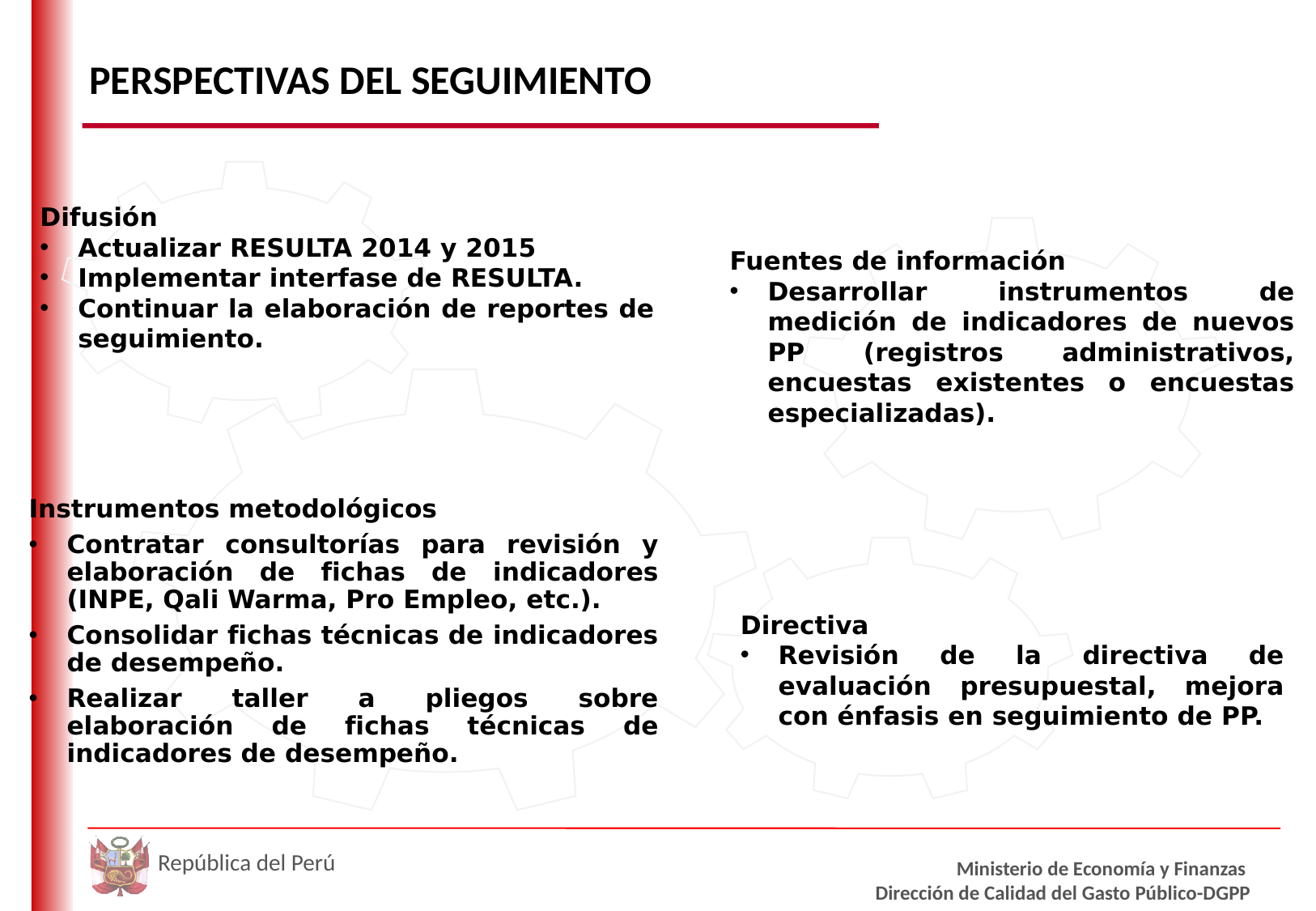

PERSPECTIVAS DEL SEGUIMIENTO
Difusión
Actualizar RESULTA 2014 y 2015
Implementar interfase de RESULTA.
Continuar la elaboración de reportes de seguimiento.

Fuentes de información
Desarrollar instrumentos de medición de indicadores de nuevos PP (registros administrativos, encuestas existentes o encuestas especializadas).

Instrumentos metodológicos
Contratar consultorías para revisión y elaboración de fichas de indicadores (INPE, Qali Warma, Pro Empleo, etc.).
Consolidar fichas técnicas de indicadores de desempeño.
Realizar taller a pliegos sobre elaboración de fichas técnicas de indicadores de desempeño.

Directiva
Revisión de la directiva de evaluación presupuestal, mejora con énfasis en seguimiento de PP.